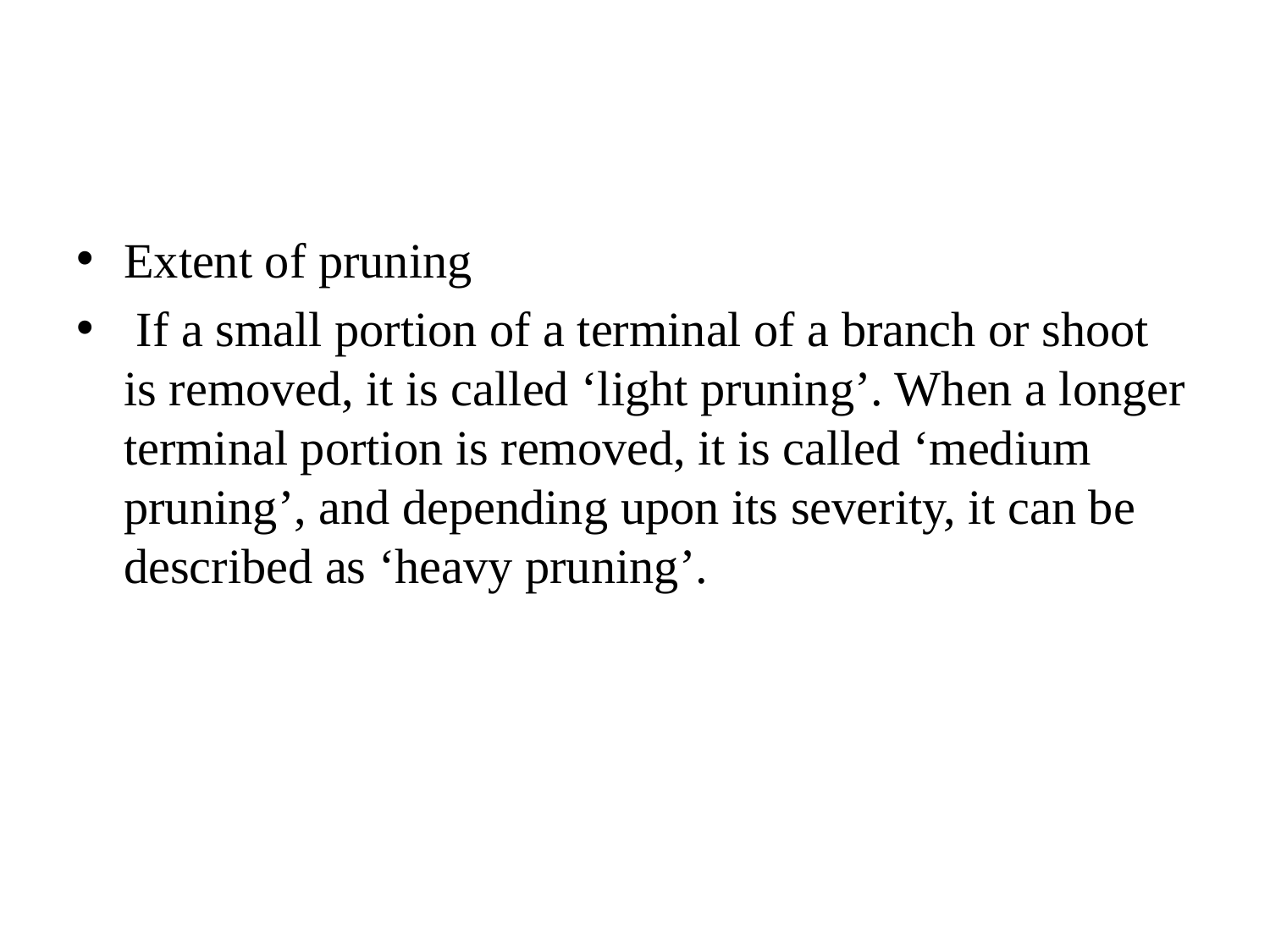

#
Extent of pruning
 If a small portion of a terminal of a branch or shoot is removed, it is called ‘light pruning’. When a longer terminal portion is removed, it is called ‘medium pruning’, and depending upon its severity, it can be described as ‘heavy pruning’.